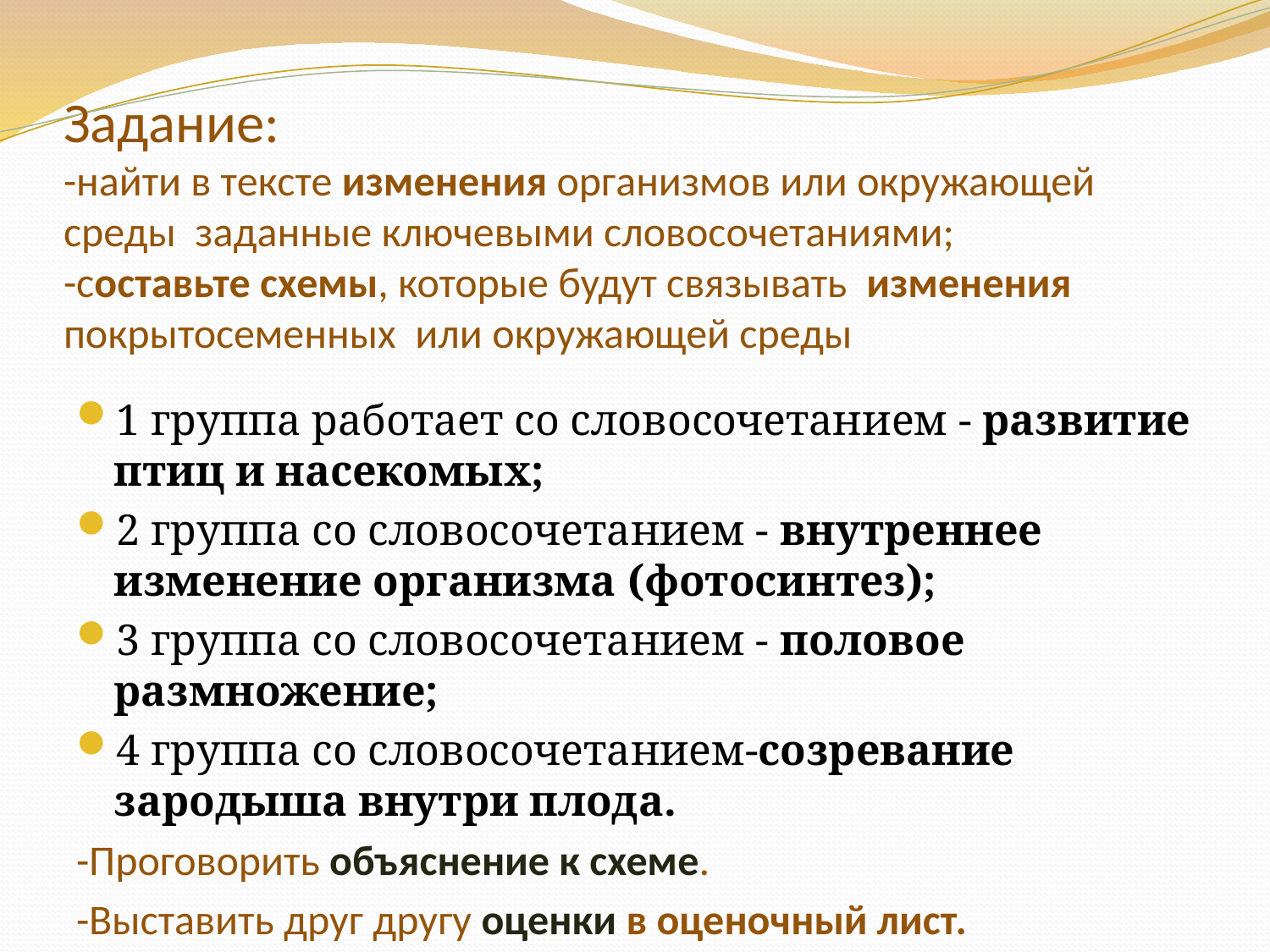

# Задание: -найти в тексте изменения организмов или окружающей среды  заданные ключевыми словосочетаниями; -составьте схемы, которые будут связывать  изменения покрытосеменных  или окружающей среды
1 группа работает со словосочетанием - развитие птиц и насекомых;
2 группа со словосочетанием - внутреннее изменение организма (фотосинтез);
3 группа со словосочетанием - половое размножение;
4 группа со словосочетанием-созревание зародыша внутри плода.
-Проговорить объяснение к схеме.
-Выставить друг другу оценки в оценочный лист.